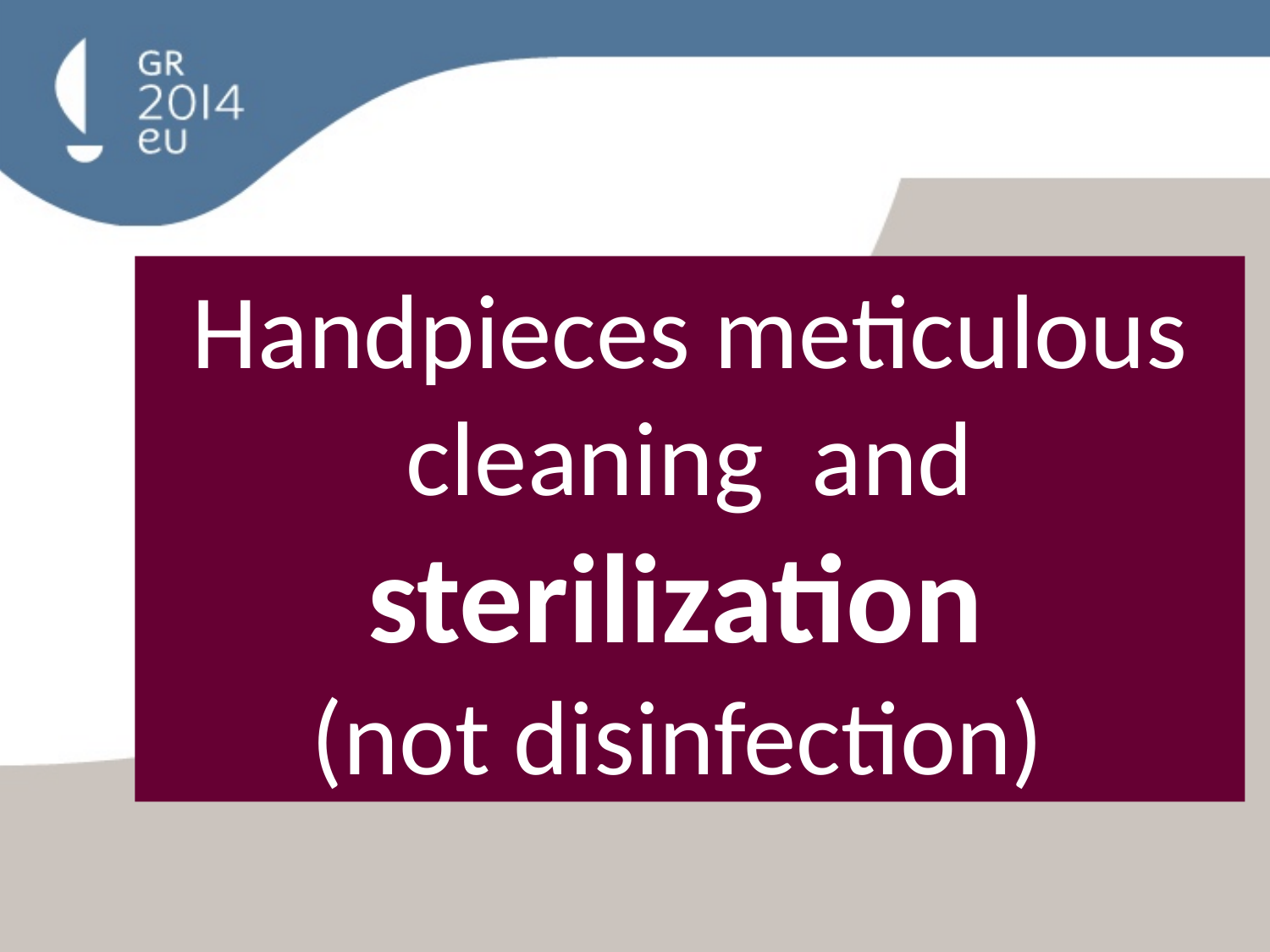

Handpieces meticulous cleaning  and sterilization
(not disinfection)